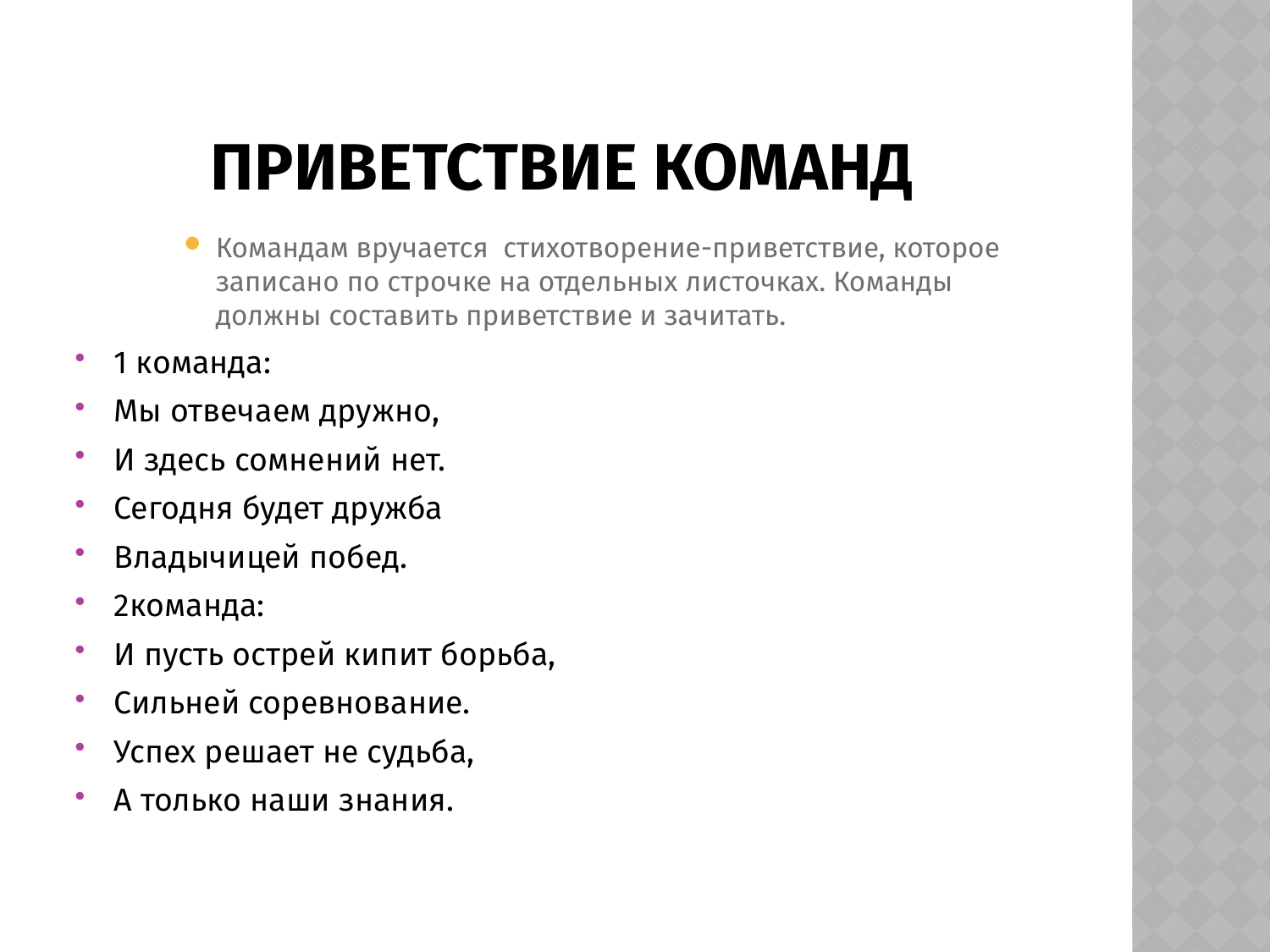

# Приветствие команд
Командам вручается  стихотворение-приветствие, которое записано по строчке на отдельных листочках. Команды должны составить приветствие и зачитать.
1 команда:
Мы отвечаем дружно,
И здесь сомнений нет.
Сегодня будет дружба
Владычицей побед.
2команда:
И пусть острей кипит борьба,
Сильней соревнование.
Успех решает не судьба,
А только наши знания.